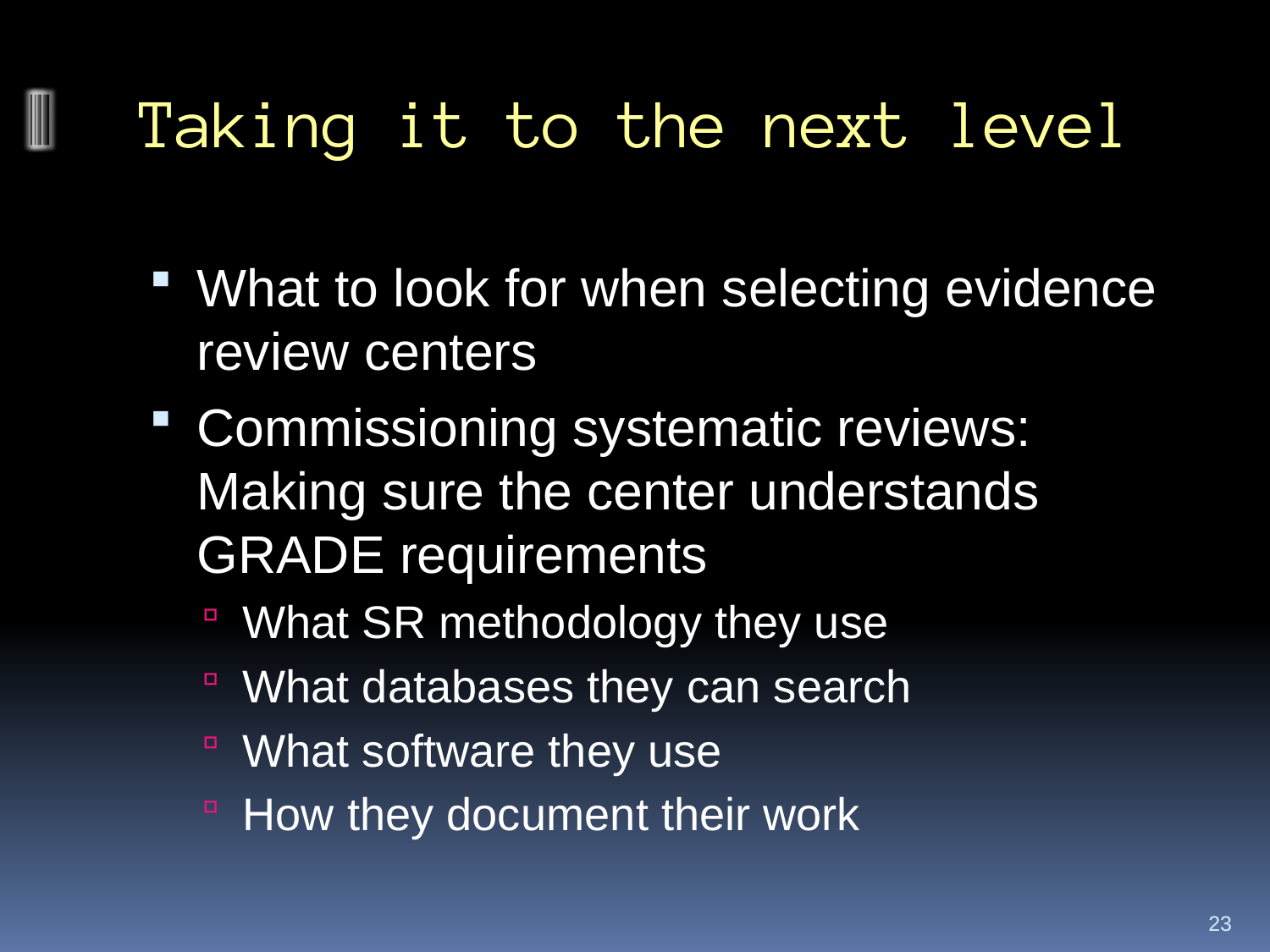

# Taking it to the next level
What to look for when selecting evidence review centers
Commissioning systematic reviews: Making sure the center understands GRADE requirements
What SR methodology they use
What databases they can search
What software they use
How they document their work
23